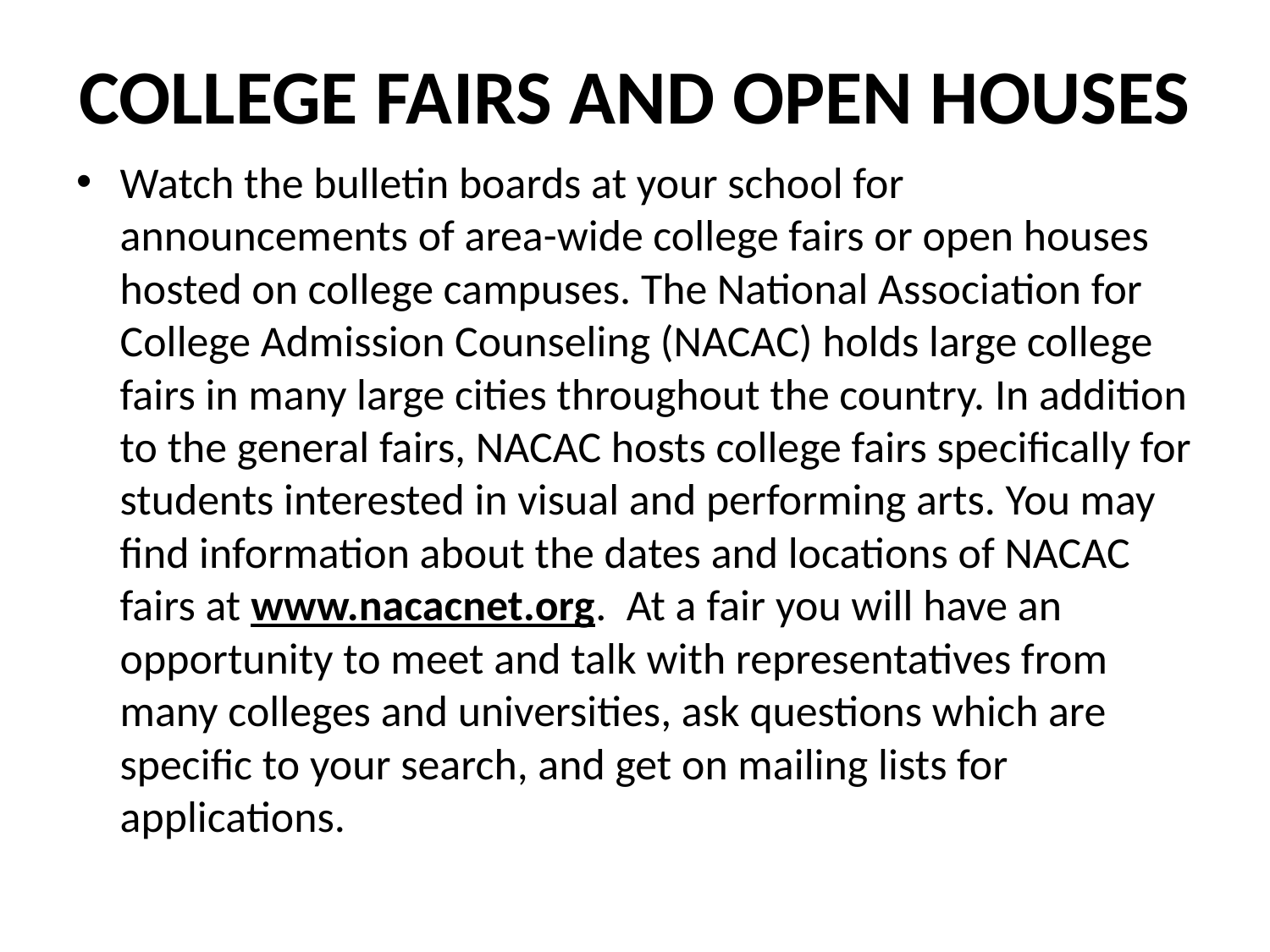

# COLLEGE FAIRS AND OPEN HOUSES
Watch the bulletin boards at your school for announcements of area-wide college fairs or open houses hosted on college campuses. The National Association for College Admission Counseling (NACAC) holds large college fairs in many large cities throughout the country. In addition to the general fairs, NACAC hosts college fairs specifically for students interested in visual and performing arts. You may find information about the dates and locations of NACAC fairs at www.nacacnet.org.  At a fair you will have an opportunity to meet and talk with representatives from many colleges and universities, ask questions which are specific to your search, and get on mailing lists for applications.